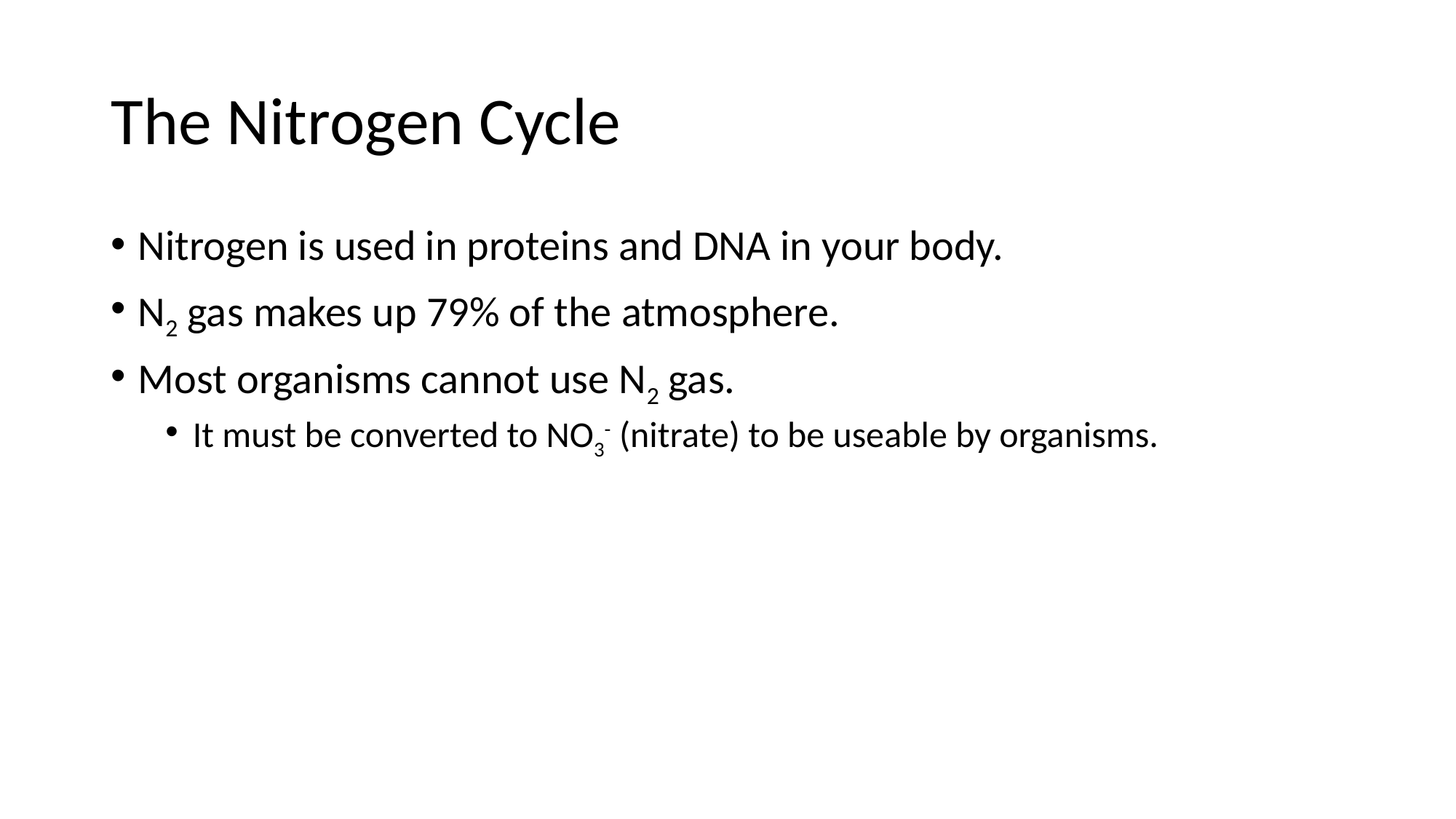

# The Nitrogen Cycle
Nitrogen is used in proteins and DNA in your body.
N2 gas makes up 79% of the atmosphere.
Most organisms cannot use N2 gas.
It must be converted to NO3- (nitrate) to be useable by organisms.